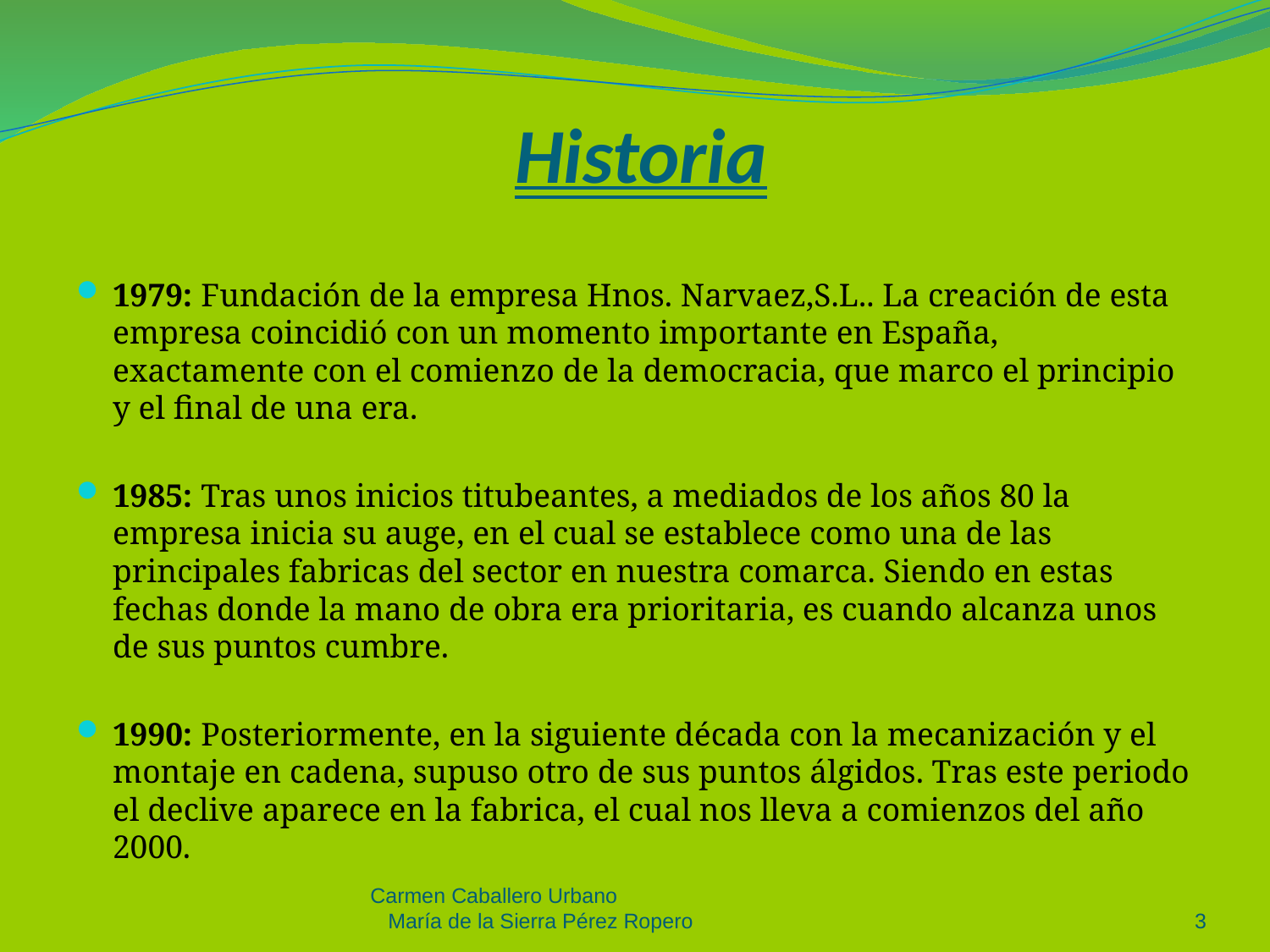

# Historia
1979: Fundación de la empresa Hnos. Narvaez,S.L.. La creación de esta empresa coincidió con un momento importante en España, exactamente con el comienzo de la democracia, que marco el principio y el final de una era.

1985: Tras unos inicios titubeantes, a mediados de los años 80 la empresa inicia su auge, en el cual se establece como una de las principales fabricas del sector en nuestra comarca. Siendo en estas fechas donde la mano de obra era prioritaria, es cuando alcanza unos de sus puntos cumbre.

1990: Posteriormente, en la siguiente década con la mecanización y el montaje en cadena, supuso otro de sus puntos álgidos. Tras este periodo el declive aparece en la fabrica, el cual nos lleva a comienzos del año 2000.

Carmen Caballero Urbano                                        María de la Sierra Pérez Ropero
3